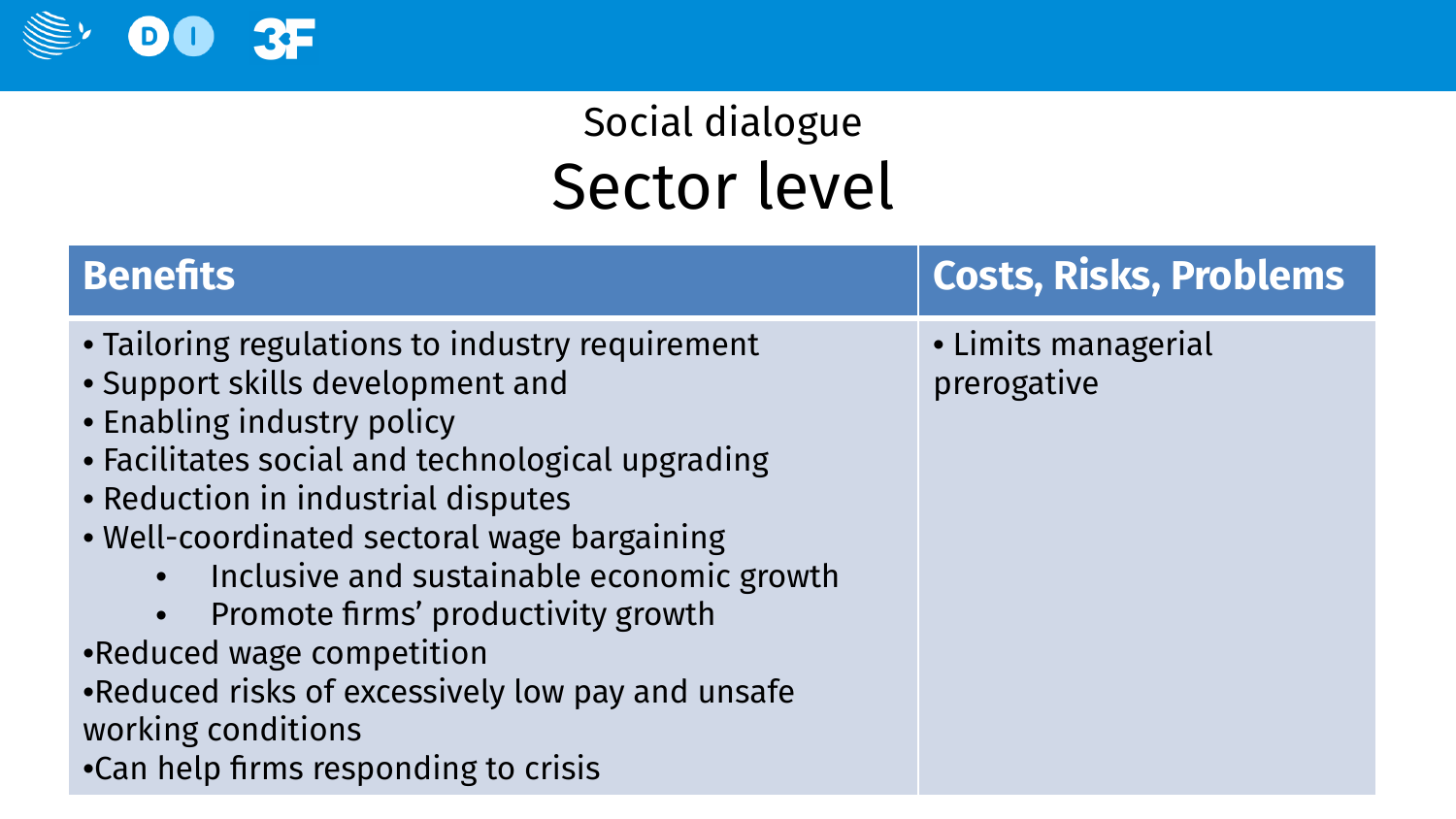

# Social dialogue Sector level
| Benefits | Costs, Risks, Problems |
| --- | --- |
| Tailoring regulations to industry requirement Support skills development and Enabling industry policy Facilitates social and technological upgrading Reduction in industrial disputes Well-coordinated sectoral wage bargaining Inclusive and sustainable economic growth Promote firms’ productivity growth Reduced wage competition Reduced risks of excessively low pay and unsafe working conditions Can help firms responding to crisis | Limits managerial prerogative |